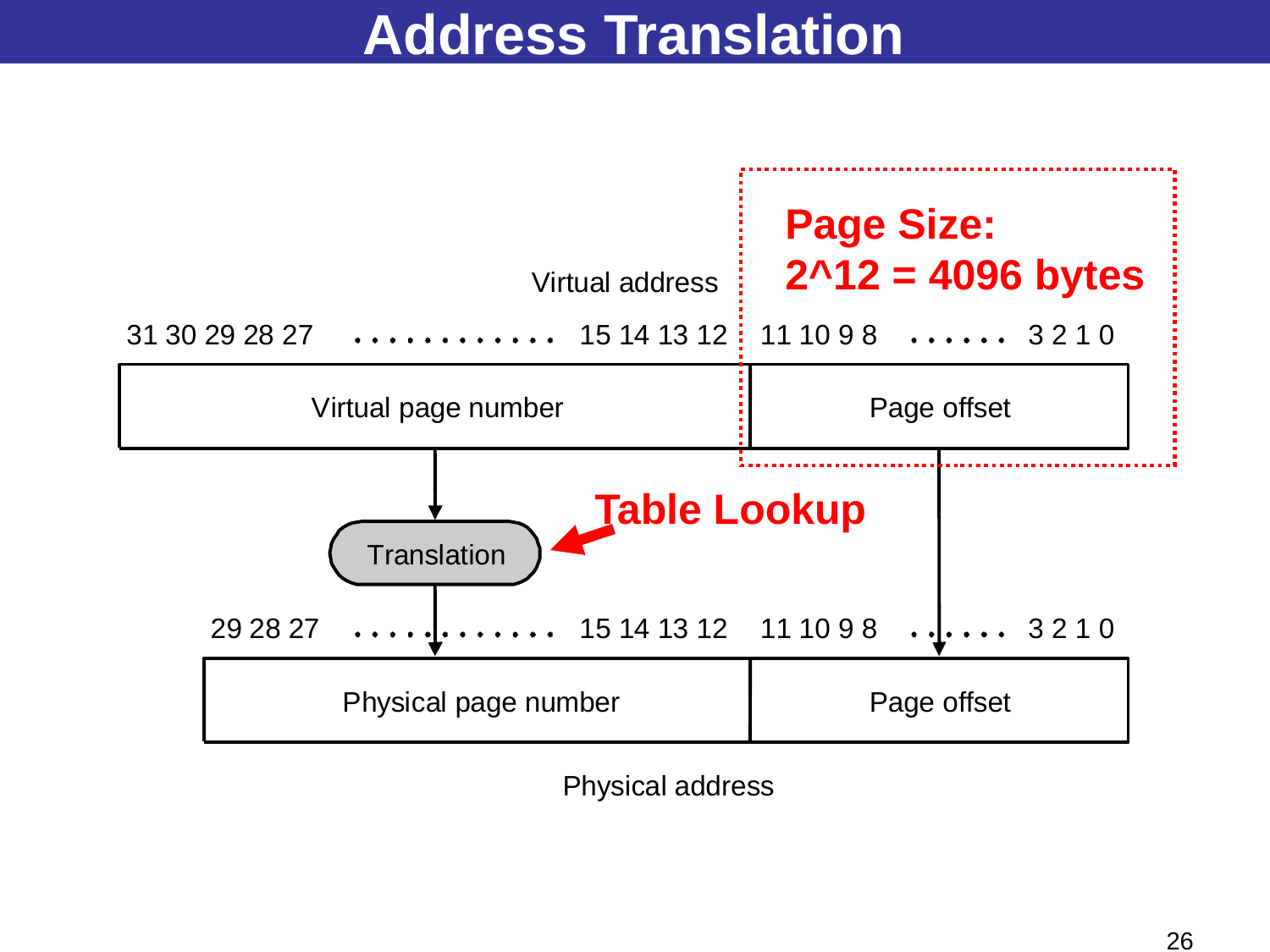

# Address Translation

Page Size:
2^12 = 4096 bytes
V
i
r
t
u
a
l

a
d
d
r
e
s
s
3
1

3
0

2
9

2
8

2
7
1
5

1
4

1
3

1
2
1
1

1
0

9

8
3

2

1

0

V
i
r
t
u
a
l

p
a
g
e

n
u
m
b
e
r
P
a
g
e

o
f
f
s
e
t

2
9

2
8

2
7
1
5

1
4

1
3

1
2
1
1

1
0

9

8
3

2

1

0

P
h
y
s
i
c
a
l

p
a
g
e

n
u
m
b
e
r
P
a
g
e

o
f
f
s
e
t
P
h
y
s
i
c

T
r
a
n
s
l
a
t
i
o
n

a
l

a
d
d
r
e
s
s
Table Lookup

26